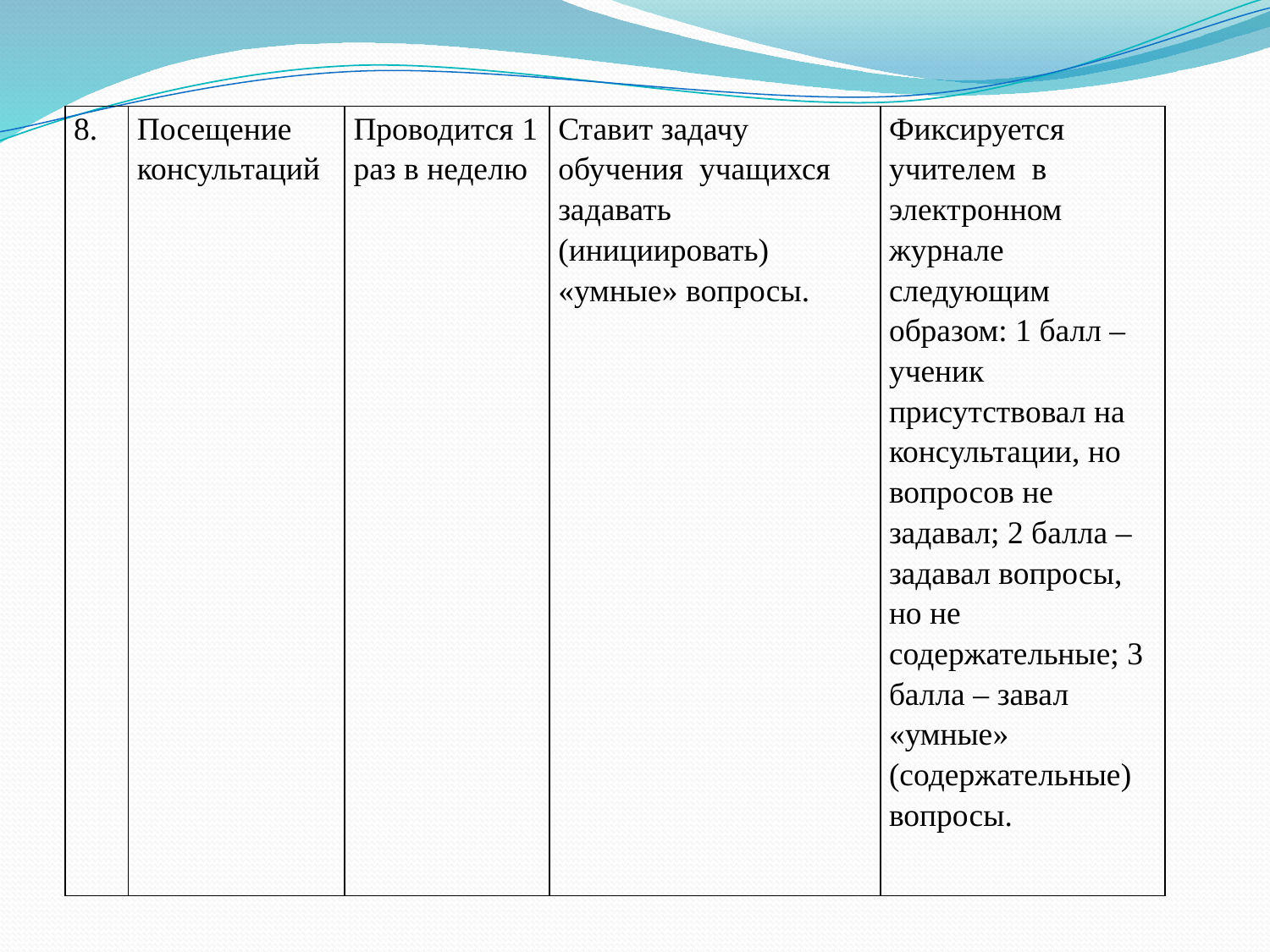

| 8. | Посещение консультаций | Проводится 1 раз в неделю | Ставит задачу обучения учащихся задавать (инициировать) «умные» вопросы. | Фиксируется учителем в электронном журнале следующим образом: 1 балл – ученик присутствовал на консультации, но вопросов не задавал; 2 балла – задавал вопросы, но не содержательные; 3 балла – завал «умные» (содержательные) вопросы. |
| --- | --- | --- | --- | --- |